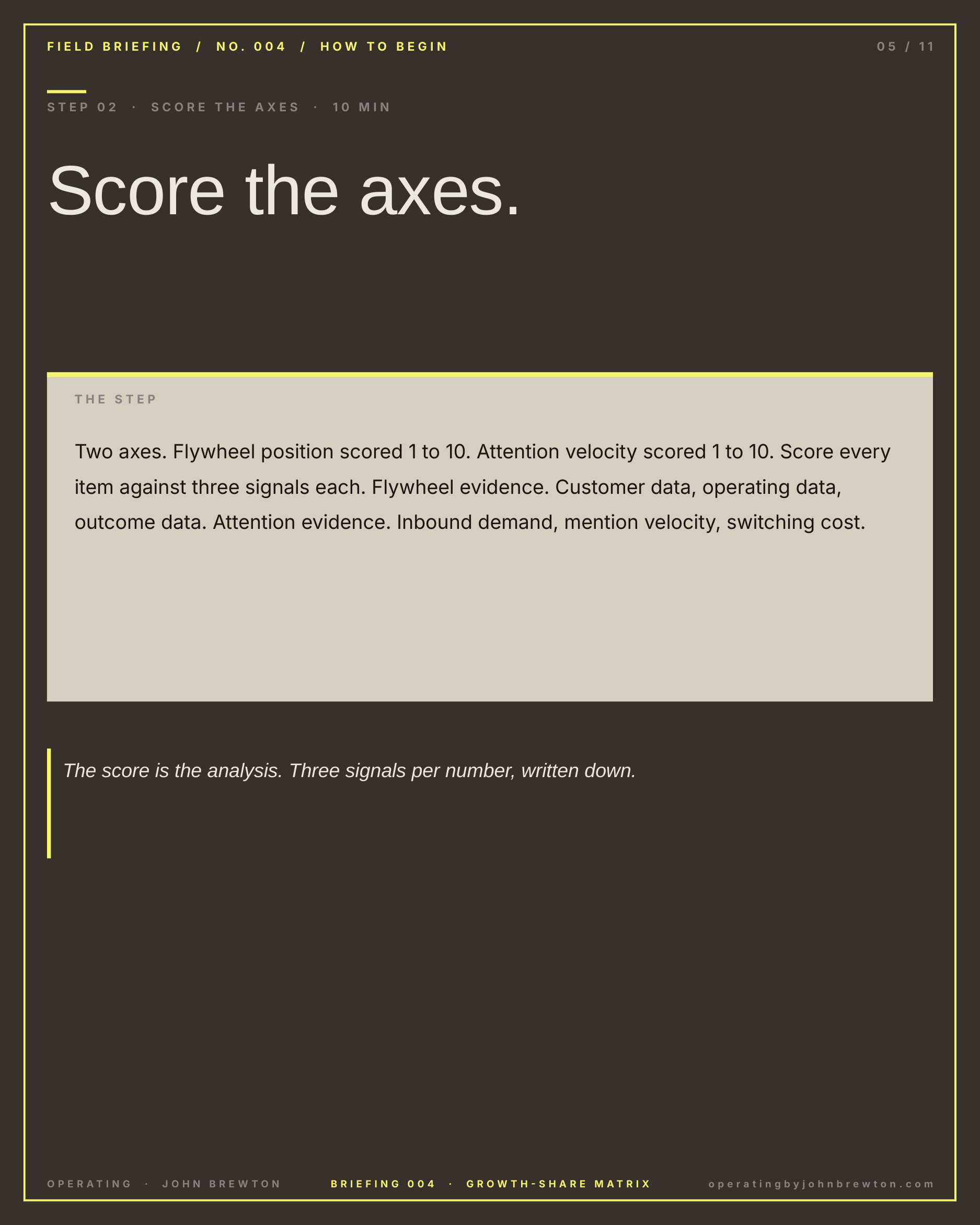

FIELD BRIEFING  /  NO. 004  /  HOW TO BEGIN
05 / 11

STEP 02  ·  SCORE THE AXES  ·  10 MIN
Score the axes.

THE STEP
Two axes. Flywheel position scored 1 to 10. Attention velocity scored 1 to 10. Score every item against three signals each. Flywheel evidence. Customer data, operating data, outcome data. Attention evidence. Inbound demand, mention velocity, switching cost.

The score is the analysis. Three signals per number, written down.
BRIEFING 004  ·  GROWTH-SHARE MATRIX
operatingbyjohnbrewton.com
OPERATING  ·  JOHN BREWTON